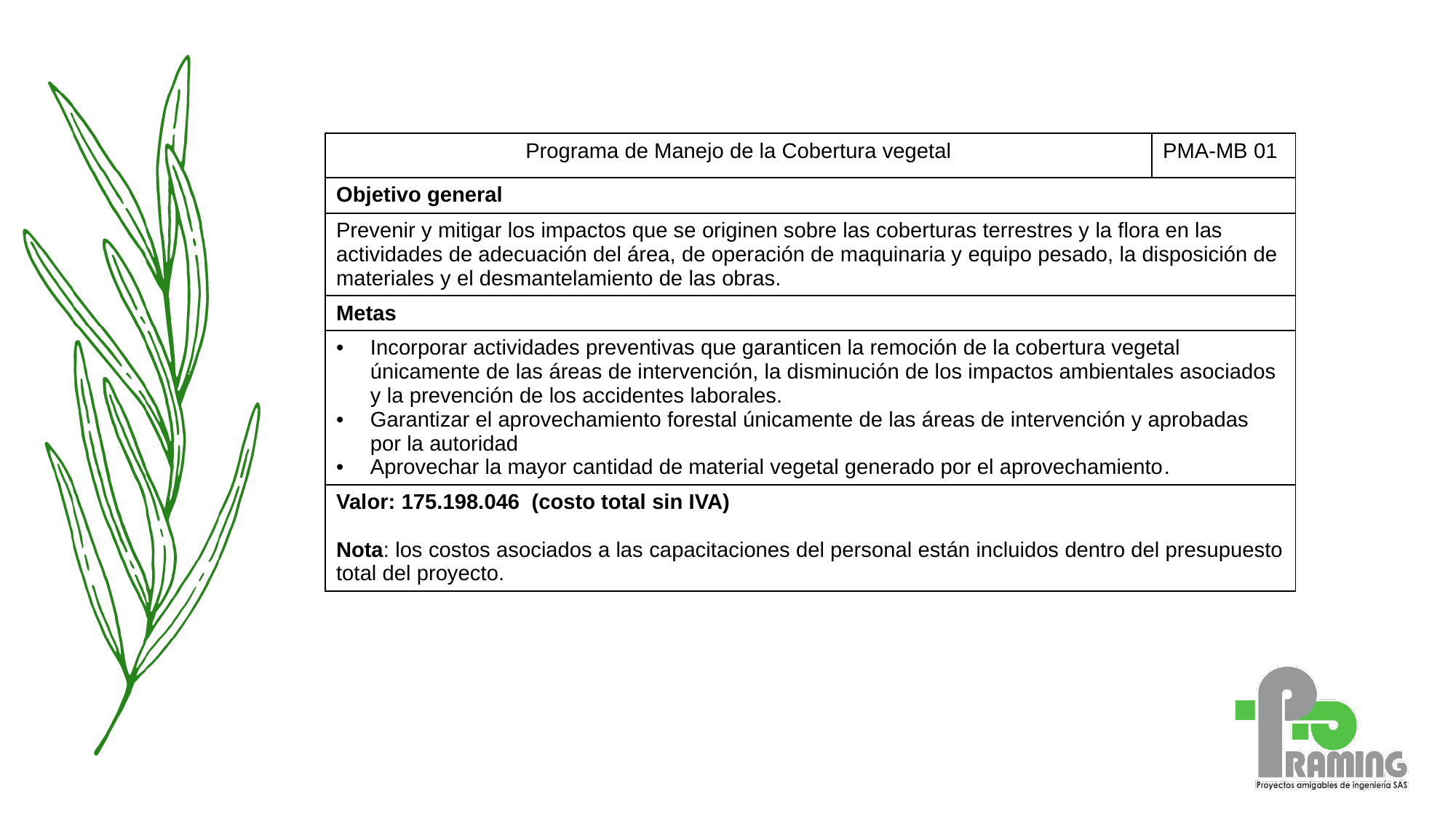

| Programa de Manejo de la Cobertura vegetal | PMA-MB 01 |
| --- | --- |
| Objetivo general |  |
| Prevenir y mitigar los impactos que se originen sobre las coberturas terrestres y la flora en las actividades de adecuación del área, de operación de maquinaria y equipo pesado, la disposición de materiales y el desmantelamiento de las obras. |  |
| Metas |  |
| Incorporar actividades preventivas que garanticen la remoción de la cobertura vegetal únicamente de las áreas de intervención, la disminución de los impactos ambientales asociados y la prevención de los accidentes laborales. Garantizar el aprovechamiento forestal únicamente de las áreas de intervención y aprobadas por la autoridad Aprovechar la mayor cantidad de material vegetal generado por el aprovechamiento. |  |
| Valor: 175.198.046 (costo total sin IVA) Nota: los costos asociados a las capacitaciones del personal están incluidos dentro del presupuesto total del proyecto. |  |